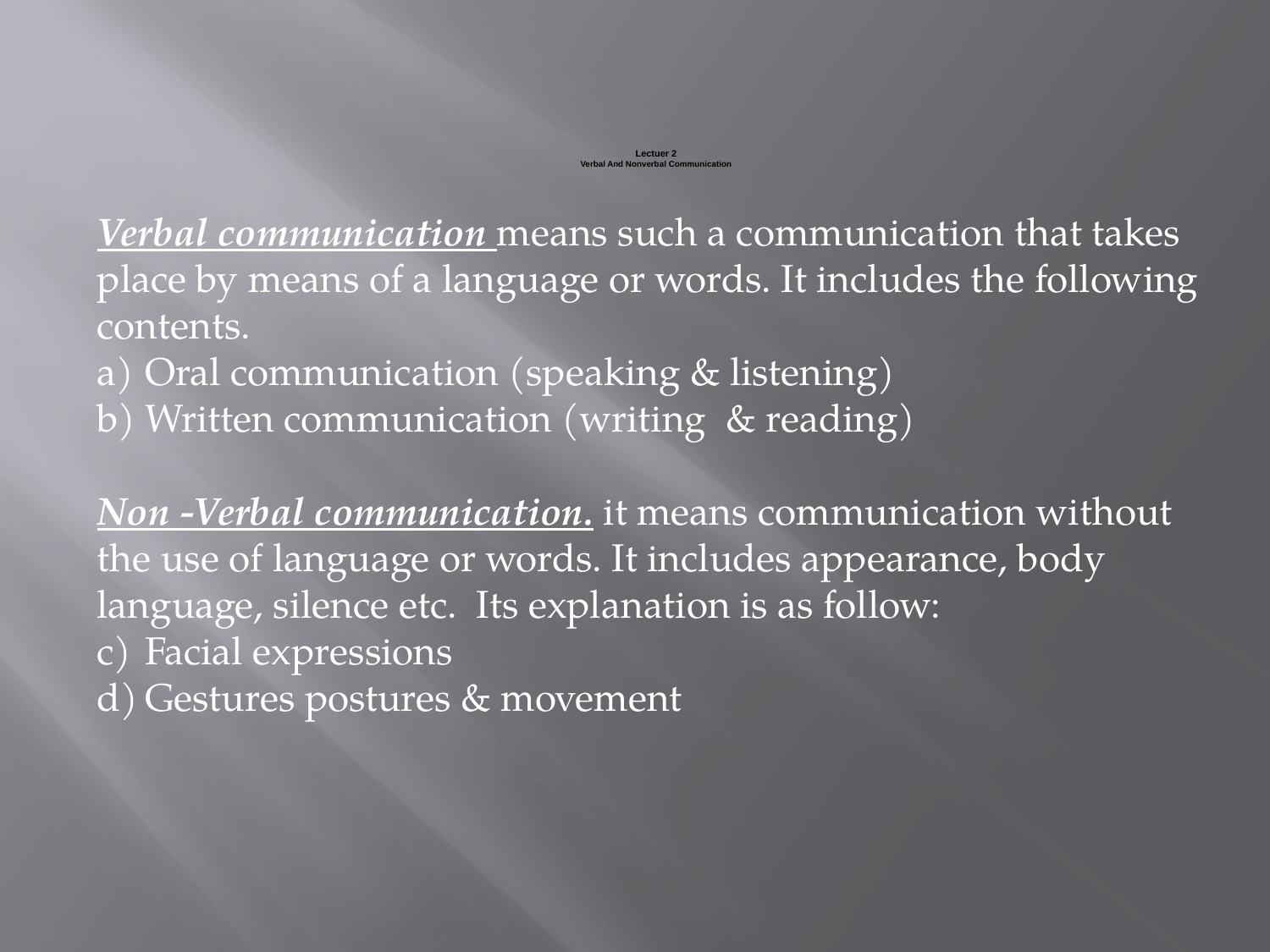

# Lectuer 2 Verbal And Nonverbal Communication
Verbal communication means such a communication that takes place by means of a language or words. It includes the following contents.
Oral communication (speaking & listening)
Written communication (writing  & reading)

Non -Verbal communication. it means communication without the use of language or words. It includes appearance, body language, silence etc.  Its explanation is as follow:
Facial expressions
Gestures postures & movement